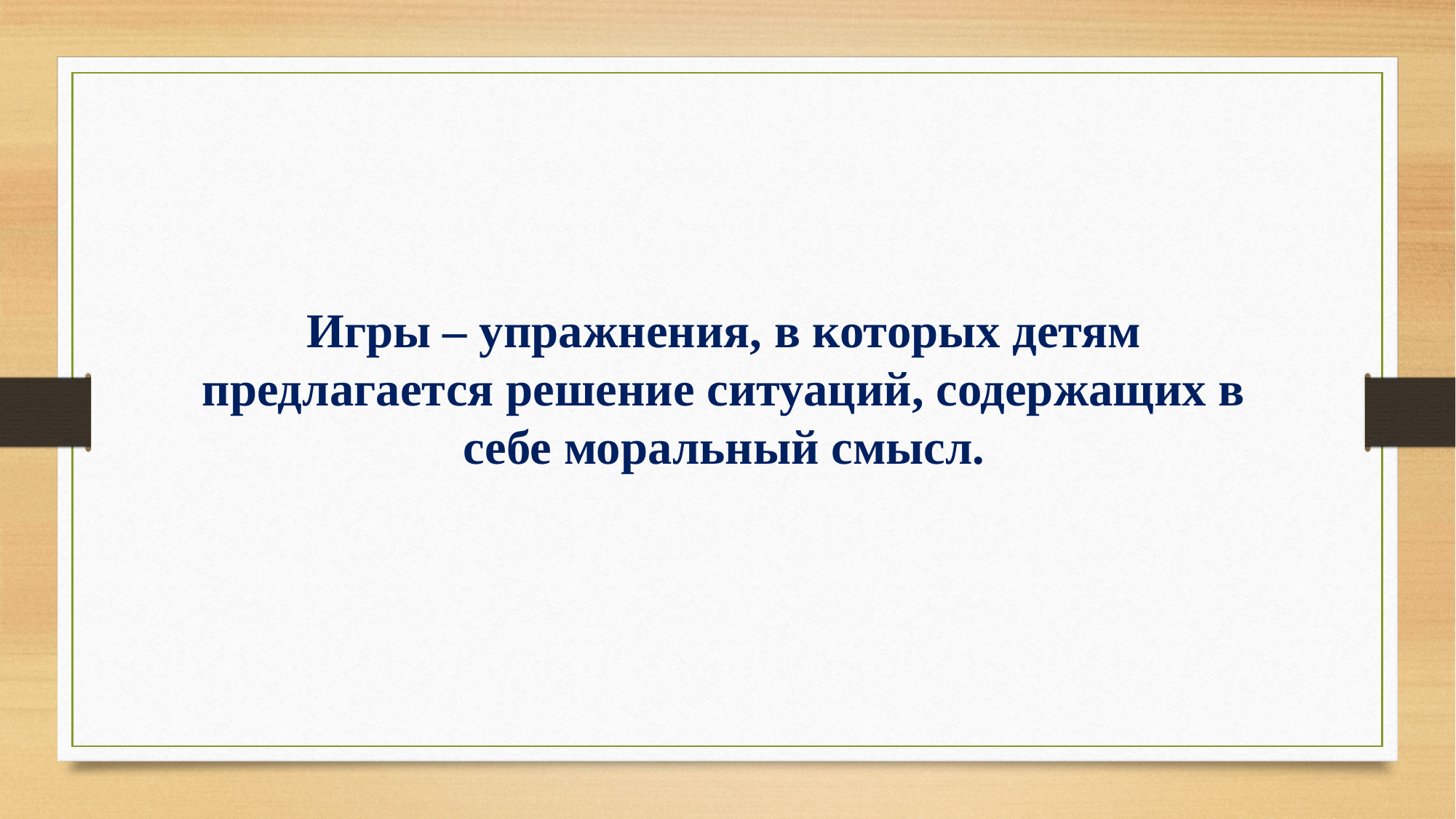

Игры – упражнения, в которых детям предлагается решение ситуаций, содержащих в себе моральный смысл.